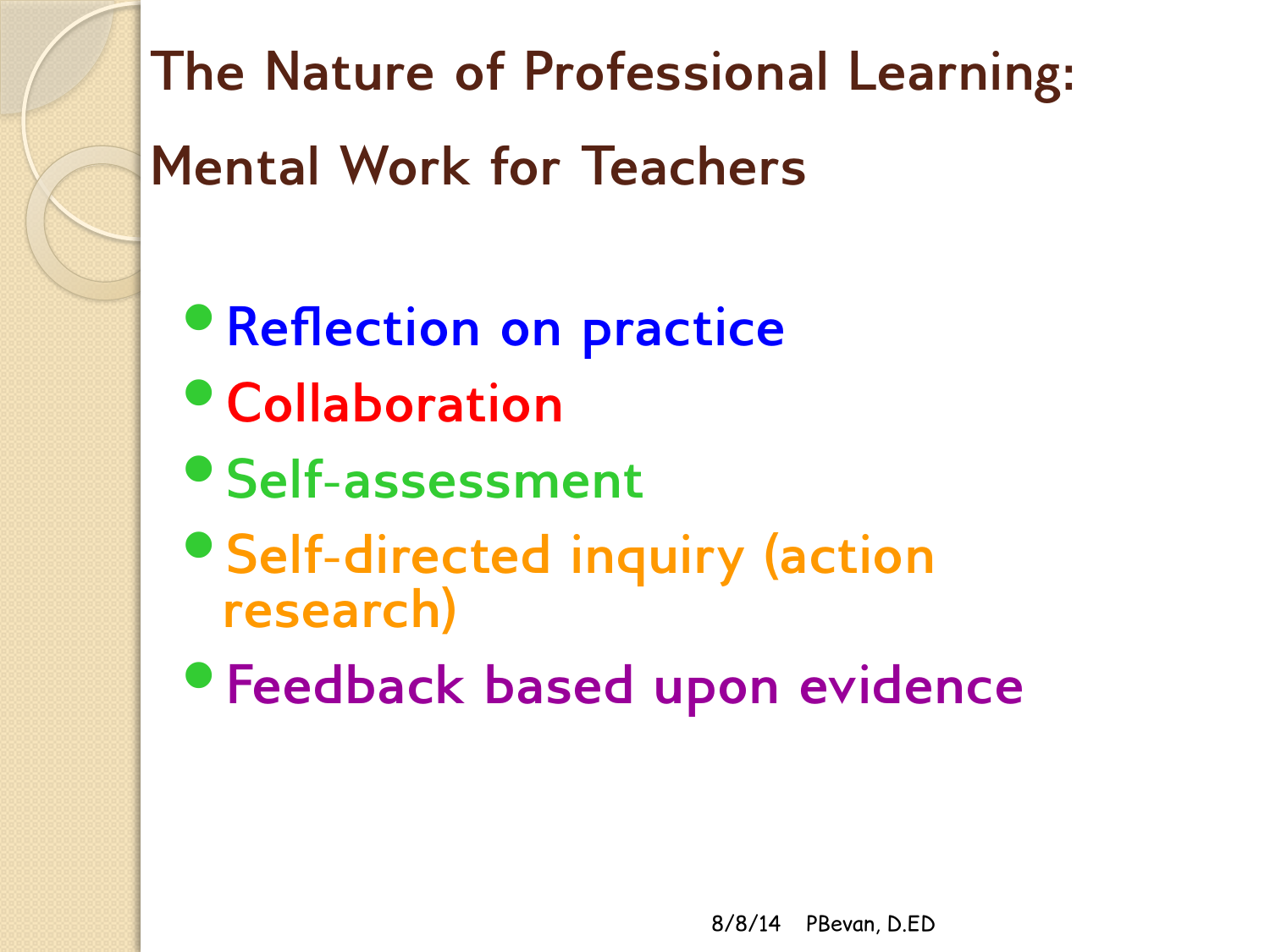

# The Nature of Professional Learning: Mental Work for Teachers
Reflection on practice
Collaboration
Self-assessment
Self-directed inquiry (action research)
Feedback based upon evidence
8/8/14
PBevan, D.ED